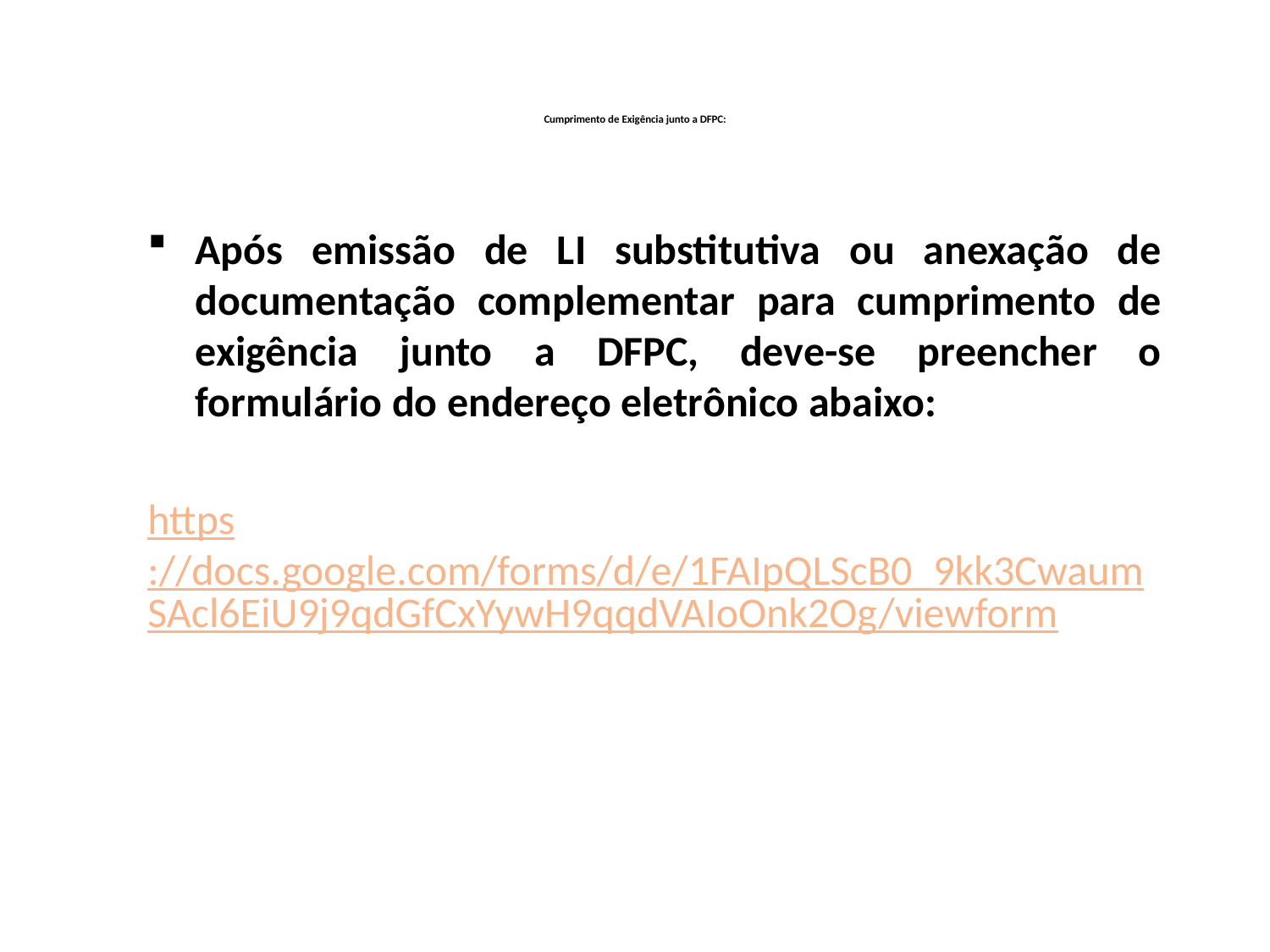

# Cumprimento de Exigência junto a DFPC:

Após emissão de LI substitutiva ou anexação de documentação complementar para cumprimento de exigência junto a DFPC, deve-se preencher o formulário do endereço eletrônico abaixo:

https://docs.google.com/forms/d/e/1FAIpQLScB0_9kk3CwaumSAcl6EiU9j9qdGfCxYywH9qqdVAIoOnk2Og/viewform